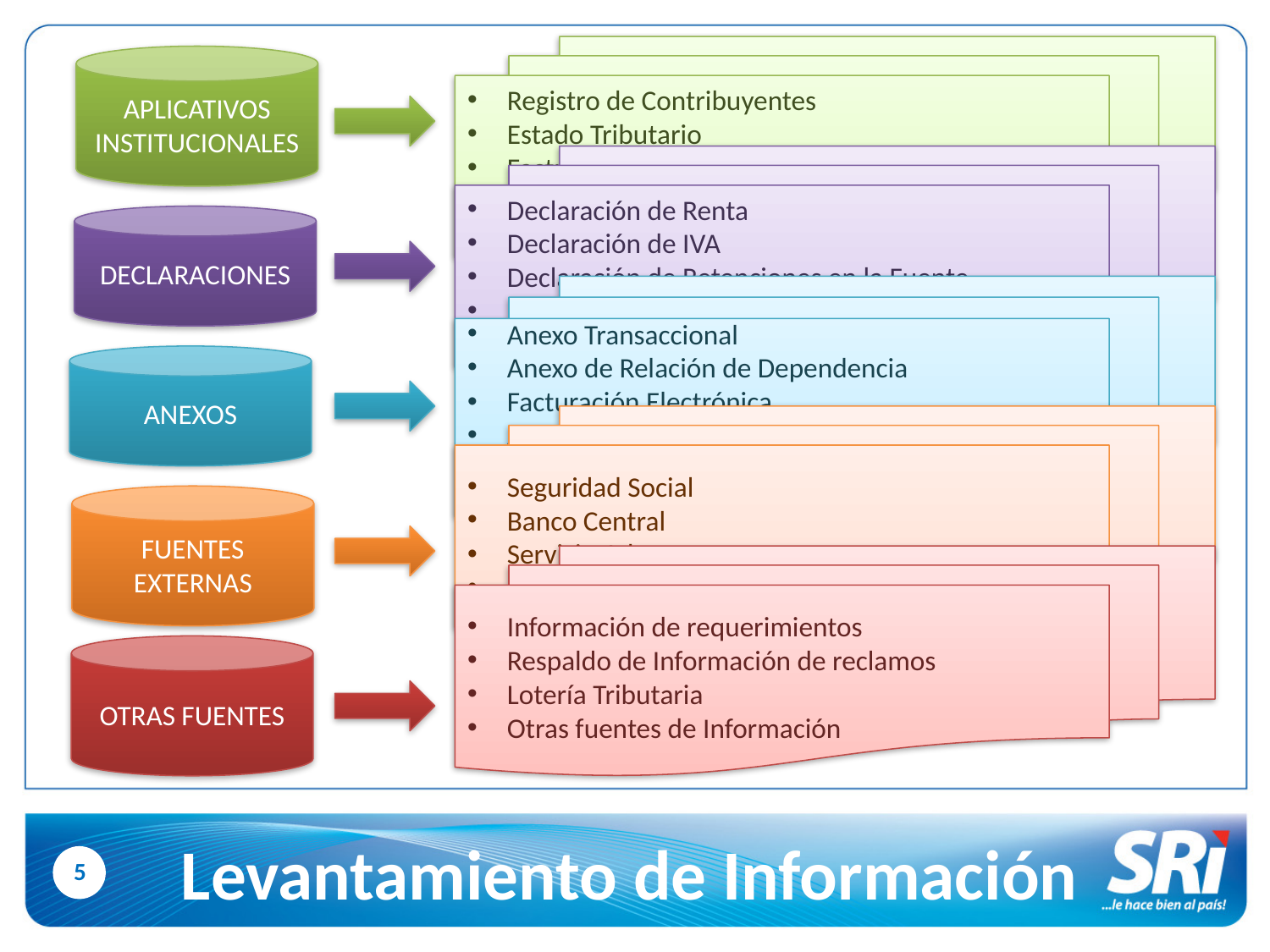

Registro de Contribuyentes
Estado Tributario
Facturación
Matriculación Vehicular
Otros Aplicativos
APLICATIVOS
INSTITUCIONALES

Declaración de Renta
Declaración de IVA
Declaración de Retenciones en la Fuente
Declaración del ICE
Otras declaraciones
DECLARACIONES

Anexo Transaccional
Anexo de Relación de Dependencia
Facturación Electrónica
Anexo de Transacciones Económicas y Financieras
Anexo de Salidas de Divisas
Otros Anexos
ANEXOS

Seguridad Social
Banco Central
Servicio Aduanero
Otras fuentes
FUENTES EXTERNAS

Información de requerimientos
Respaldo de Información de reclamos
Lotería Tributaria
Otras fuentes de Información
OTRAS FUENTES

Levantamiento de Información

5